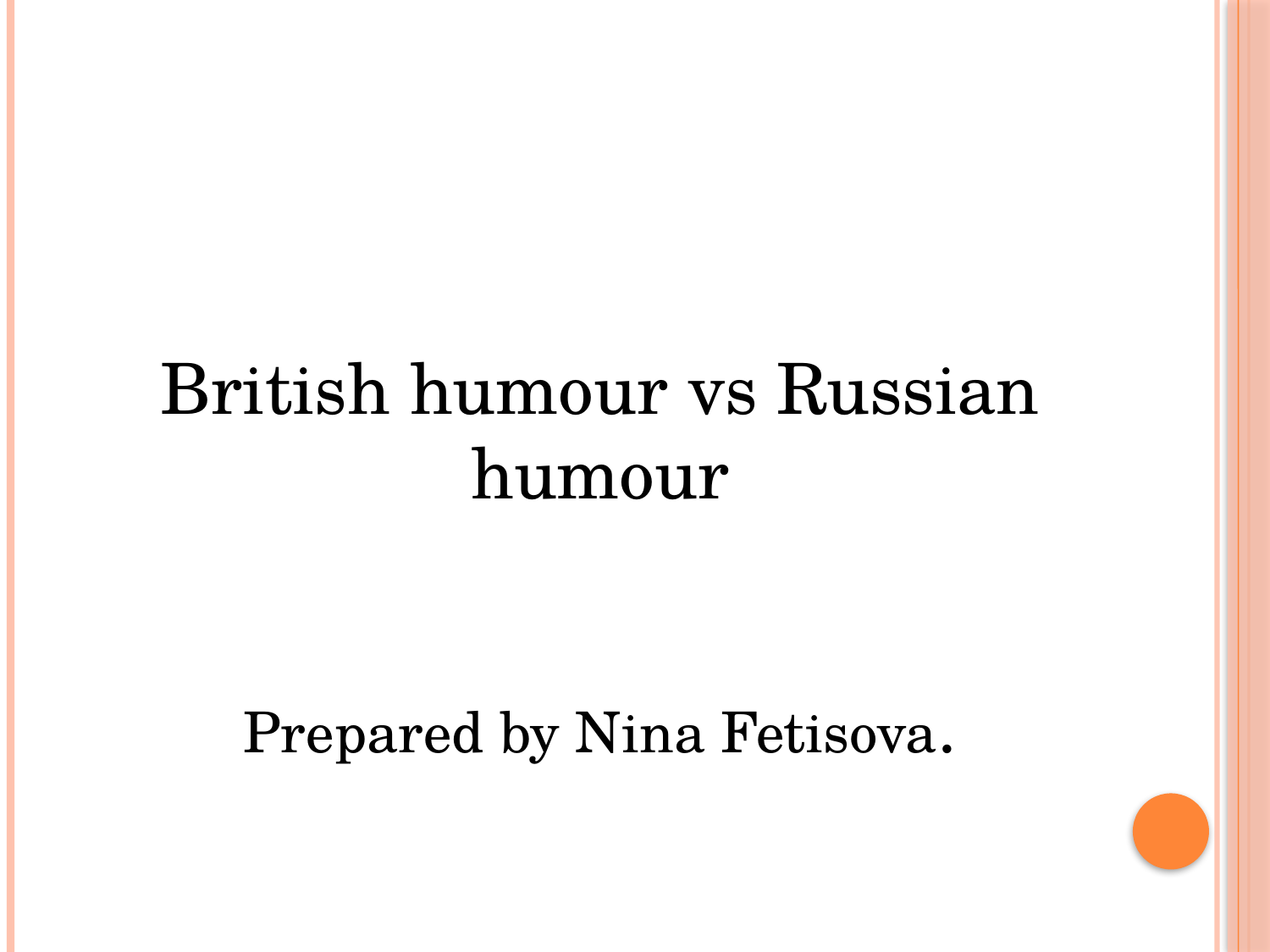

British humour vs Russian humour

Prepared by Nina Fetisova.